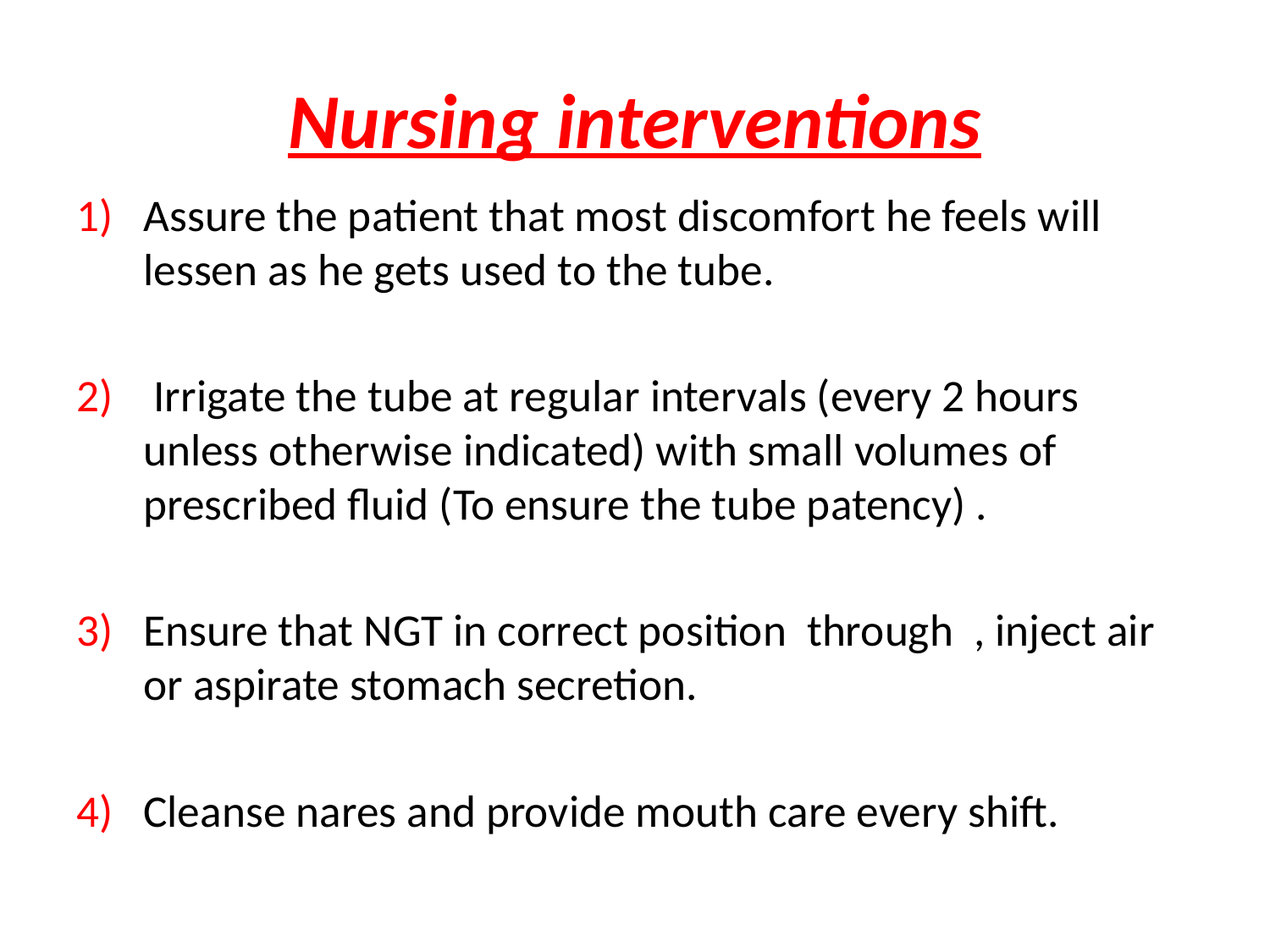

# Nursing interventions
Assure the patient that most discomfort he feels will lessen as he gets used to the tube.

 Irrigate the tube at regular intervals (every 2 hours unless otherwise indicated) with small volumes of prescribed fluid (To ensure the tube patency) .

Ensure that NGT in correct position  through  , inject air or aspirate stomach secretion.

Cleanse nares and provide mouth care every shift.